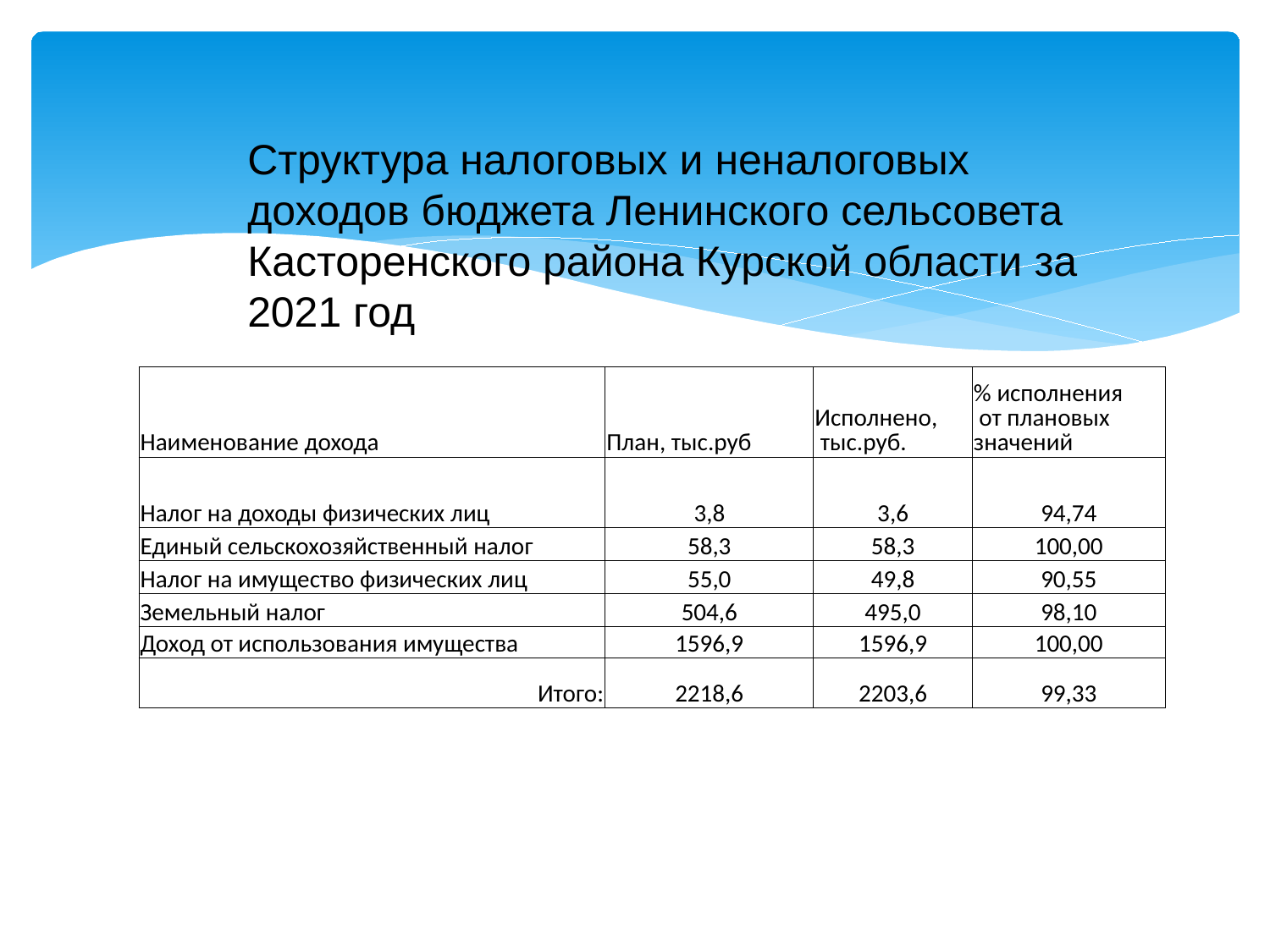

Структура налоговых и неналоговых доходов бюджета Ленинского сельсовета Касторенского района Курской области за 2021 год

### Chart

| Category |
|---|
| Наименование дохода | План, тыс.руб | Исполнено, тыс.руб. | % исполнения от плановых значений |
| --- | --- | --- | --- |
| Налог на доходы физических лиц | 3,8 | 3,6 | 94,74 |
| Единый сельскохозяйственный налог | 58,3 | 58,3 | 100,00 |
| Налог на имущество физических лиц | 55,0 | 49,8 | 90,55 |
| Земельный налог | 504,6 | 495,0 | 98,10 |
| Доход от использования имущества | 1596,9 | 1596,9 | 100,00 |
| Итого: | 2218,6 | 2203,6 | 99,33 |